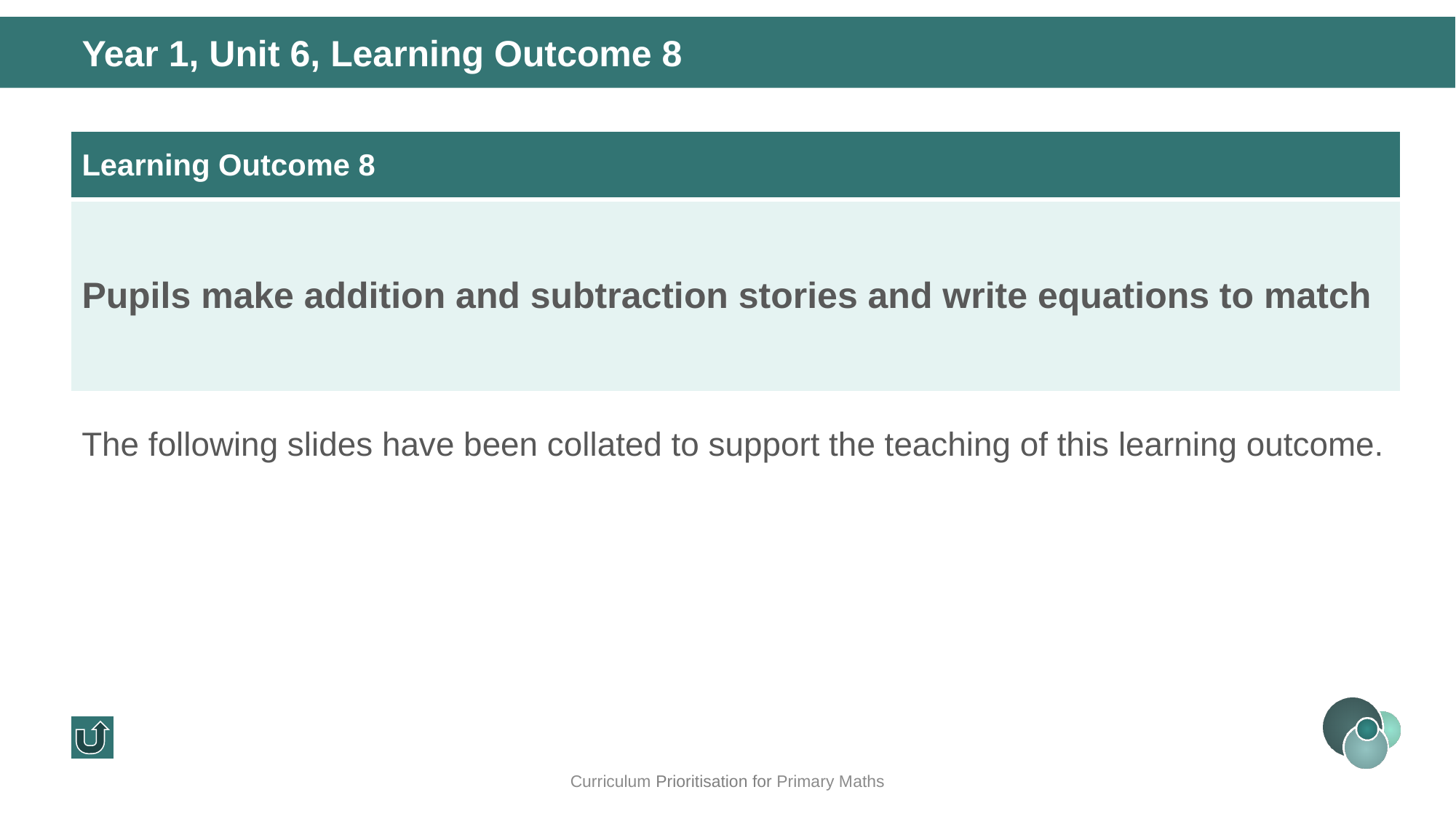

Year 1, Unit 6, Learning Outcome 8
| Learning Outcome 8 |
| --- |
| Pupils make addition and subtraction stories and write equations to match |
The following slides have been collated to support the teaching of this learning outcome.

Curriculum Prioritisation for Primary Maths